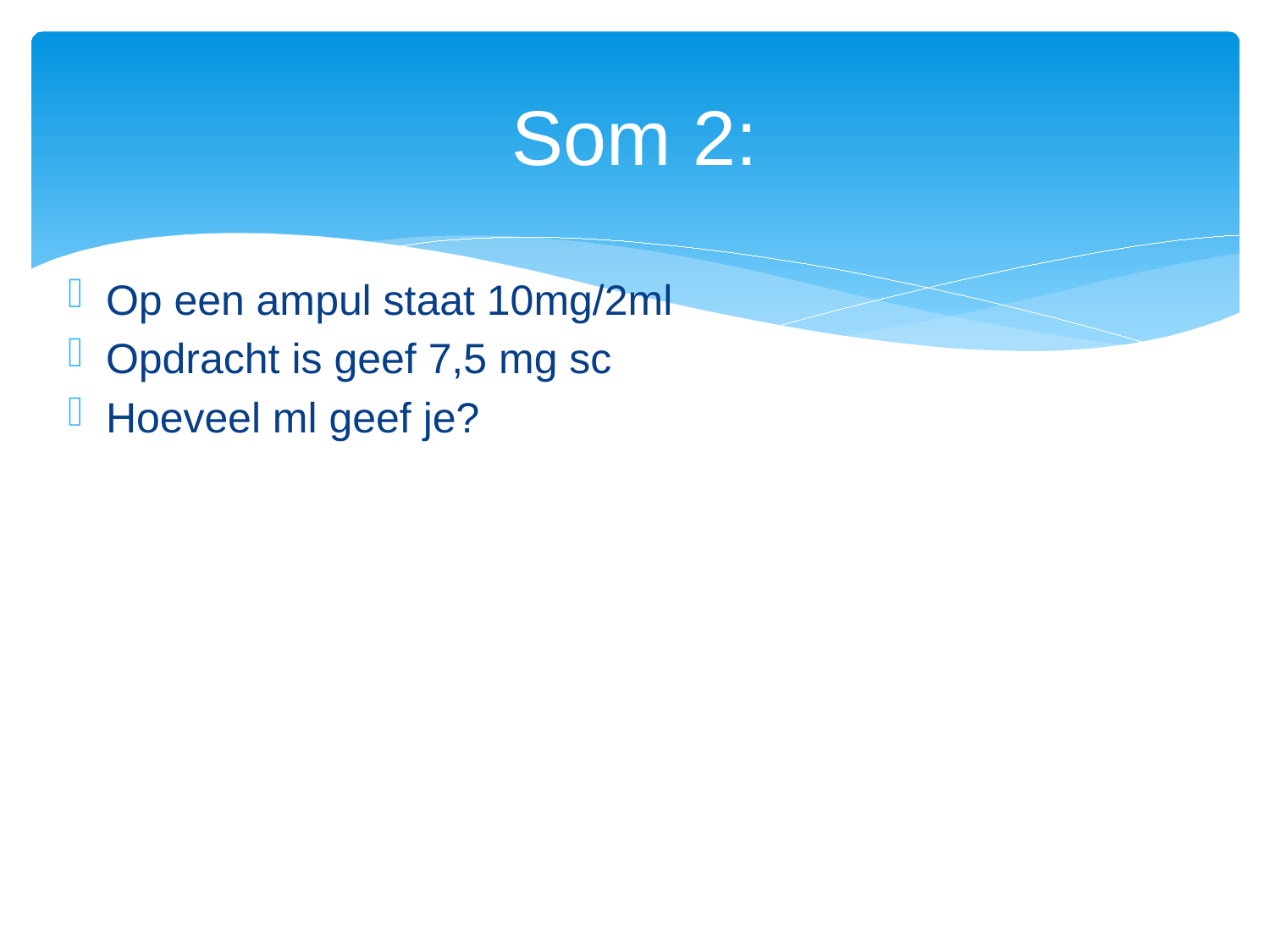

# Som 2:
Op een ampul staat 10mg/2ml
Opdracht is geef 7,5 mg sc
Hoeveel ml geef je?